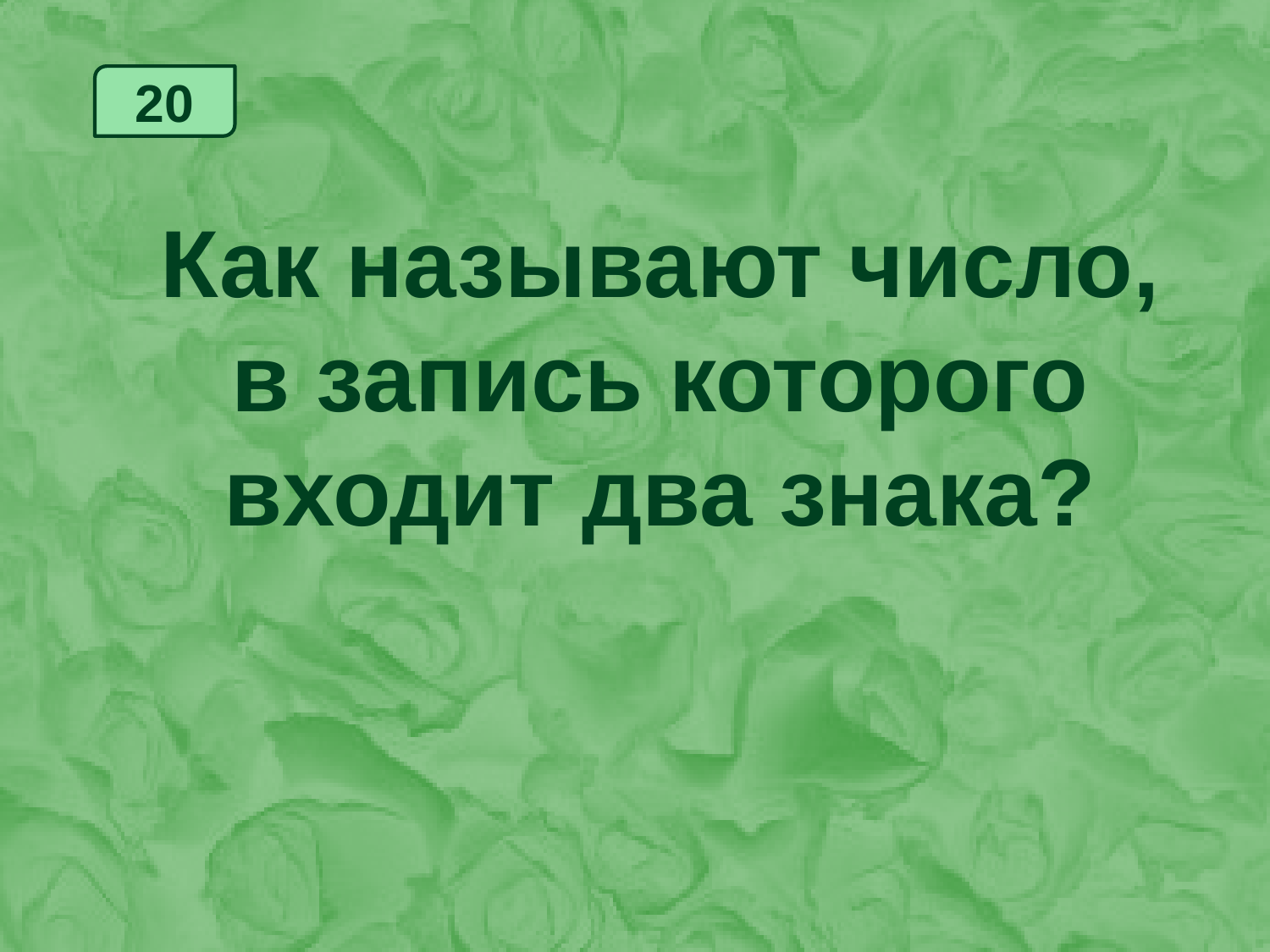

20
Как называют число, в запись которого входит два знака?